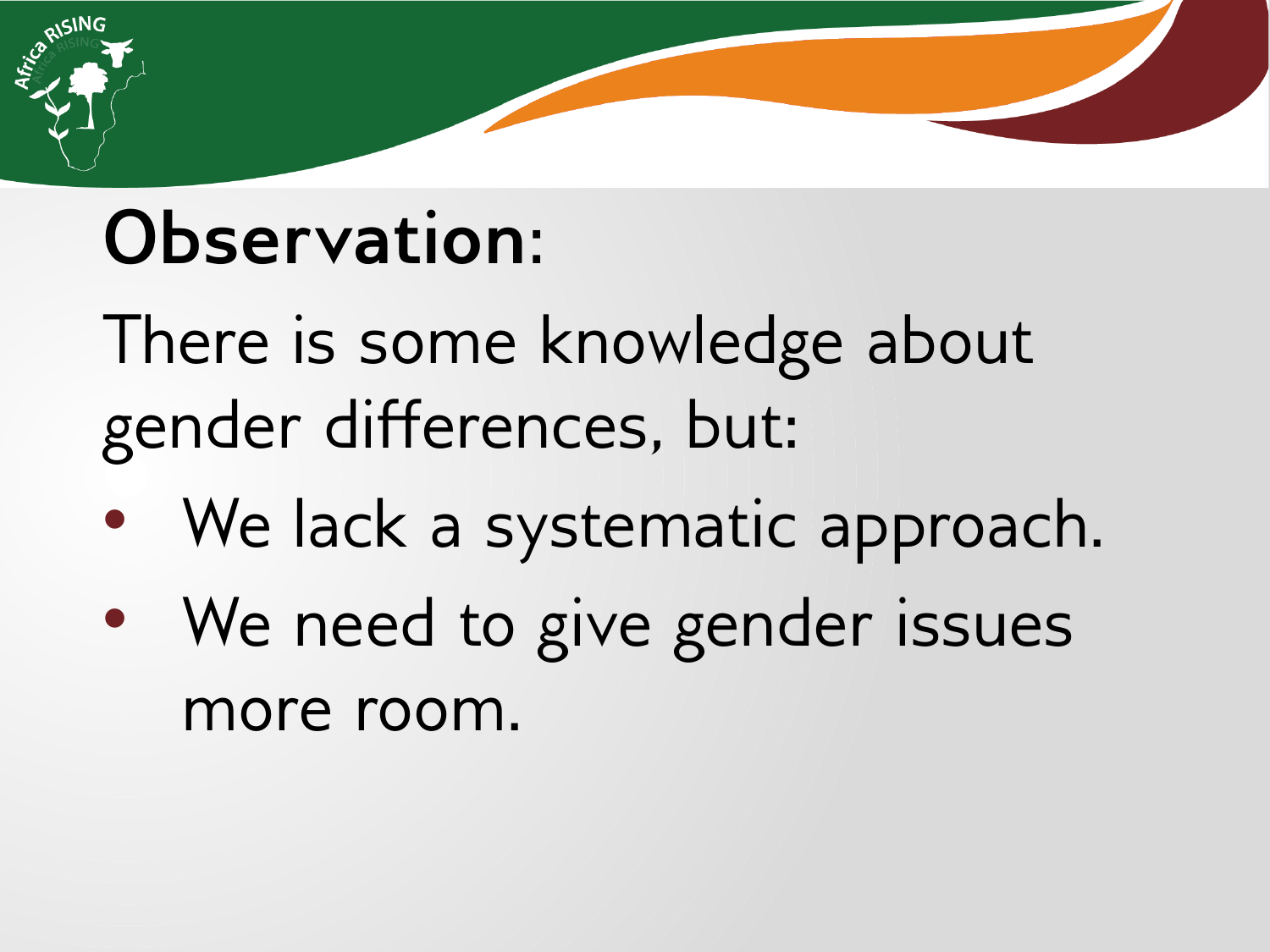

Observation:
There is some knowledge about gender differences, but:
We lack a systematic approach.
We need to give gender issues more room.